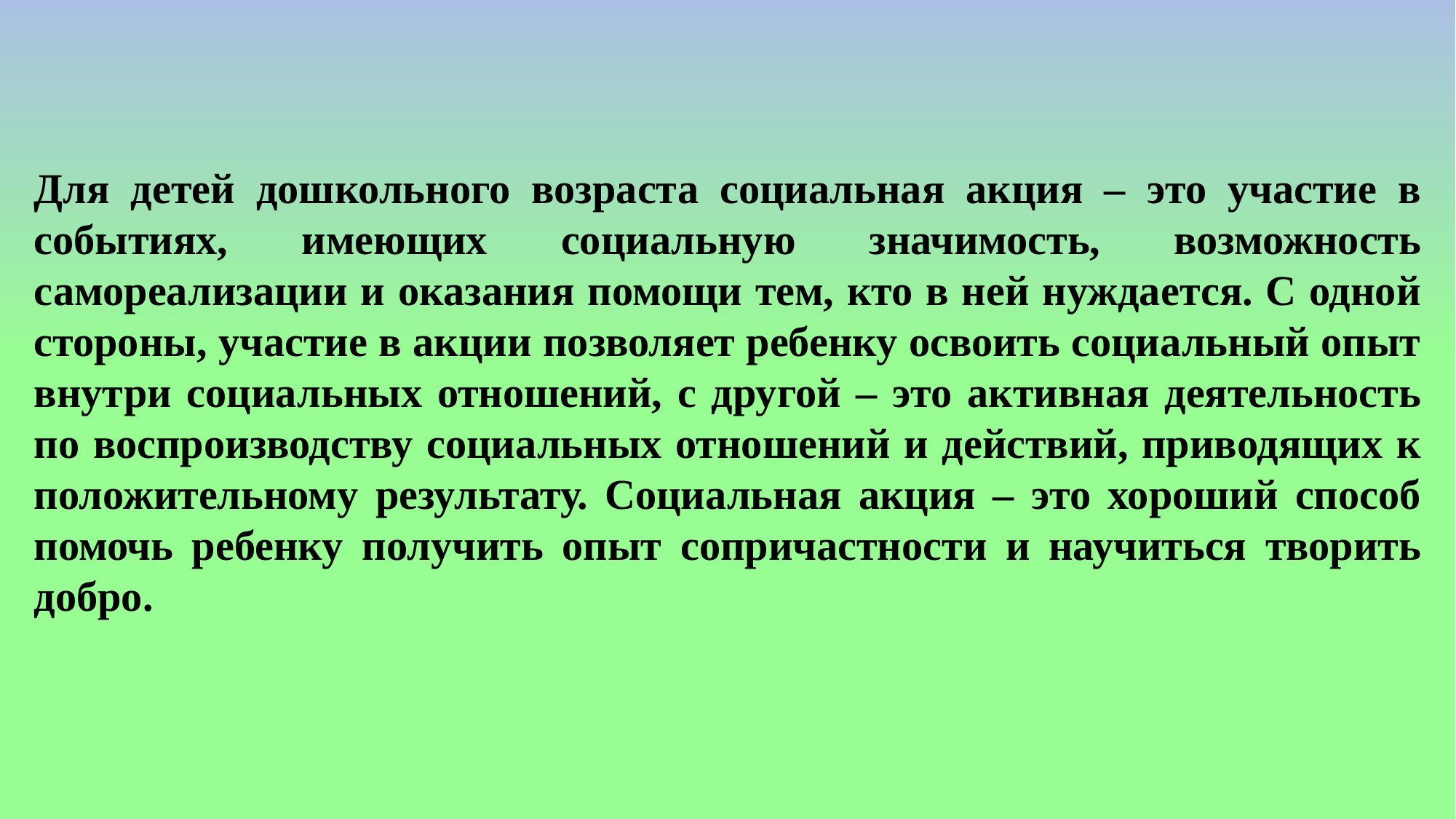

Для детей дошкольного возраста социальная акция – это участие в событиях, имеющих социальную значимость, возможность самореализации и оказания помощи тем, кто в ней нуждается. С одной стороны, участие в акции позволяет ребенку освоить социальный опыт внутри социальных отношений, с другой – это активная деятельность по воспроизводству социальных отношений и действий, приводящих к положительному результату. Социальная акция – это хороший способ помочь ребенку получить опыт сопричастности и научиться творить добро.